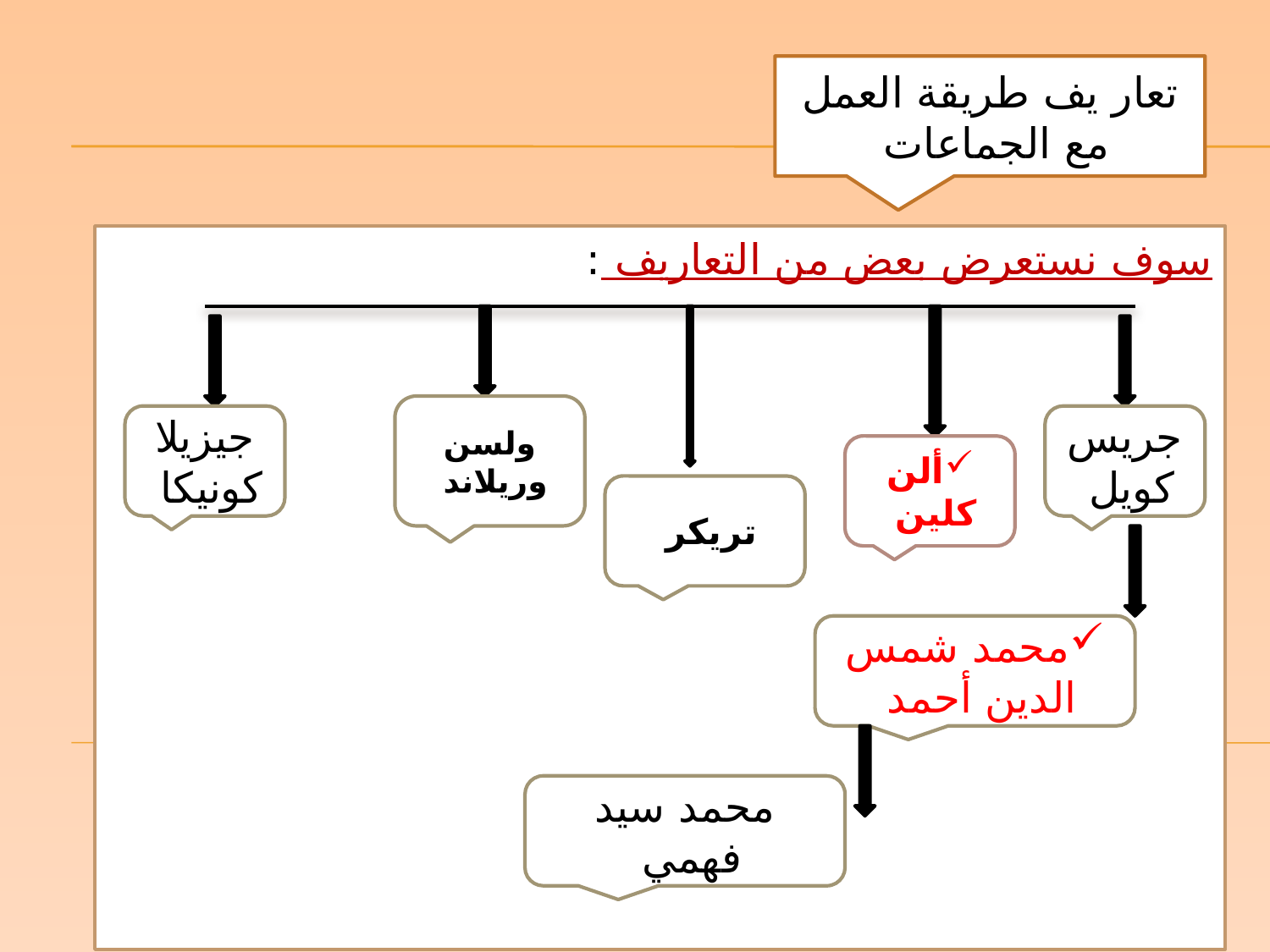

تعار يف طريقة العمل مع الجماعات
سوف نستعرض بعض من التعاريف :

ولسن وريلاند
جيزيلا كونيكا
جريس كويل
ألن كلين
تريكر

محمد شمس الدين أحمد

محمد سيد فهمي